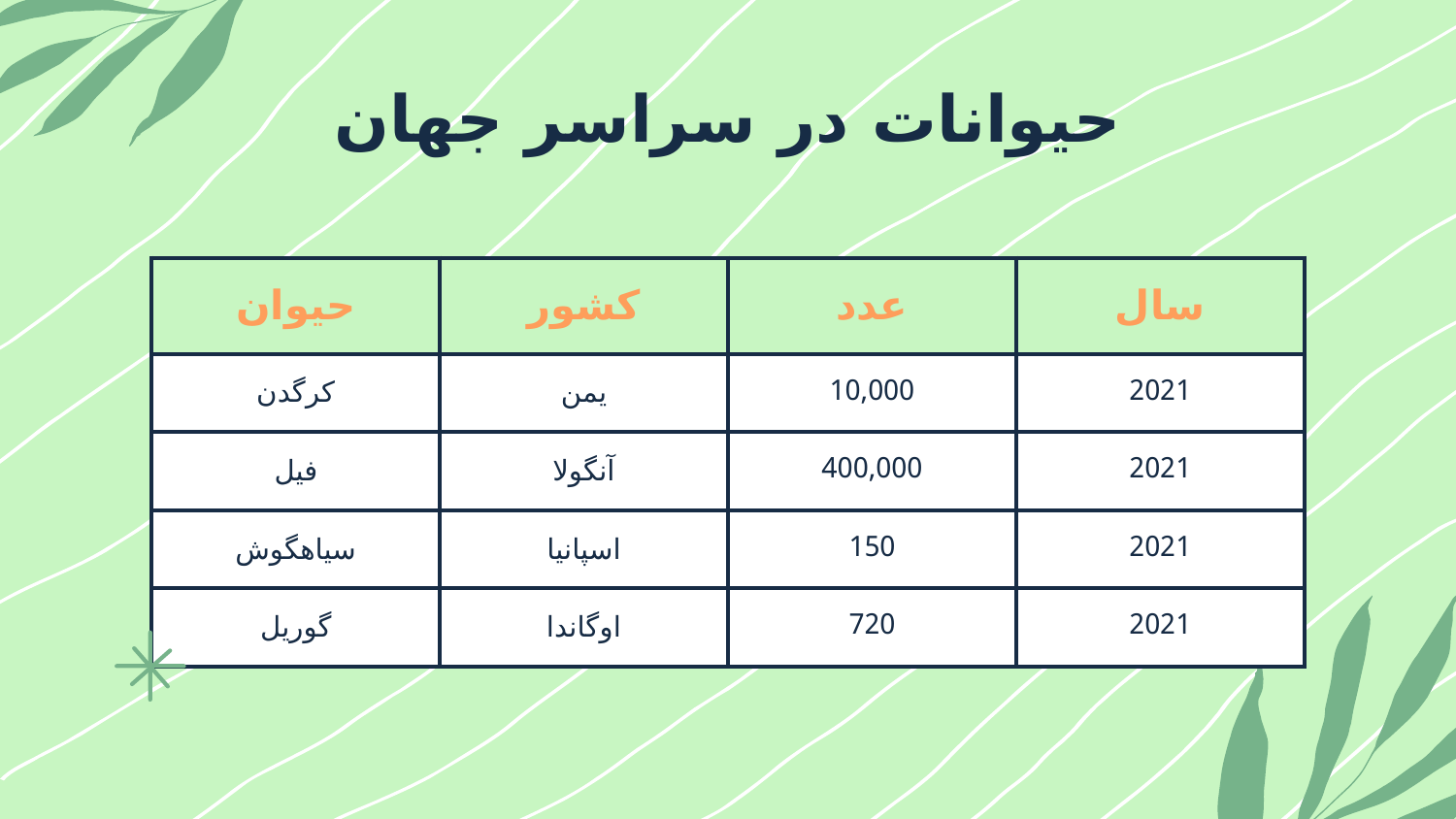

# حیوانات در سراسر جهان
| حیوان | کشور | عدد | سال |
| --- | --- | --- | --- |
| کرگدن | یمن | 10,000 | 2021 |
| فیل | آنگولا | 400,000 | 2021 |
| سیاهگوش | اسپانیا | 150 | 2021 |
| گوریل | اوگاندا | 720 | 2021 |